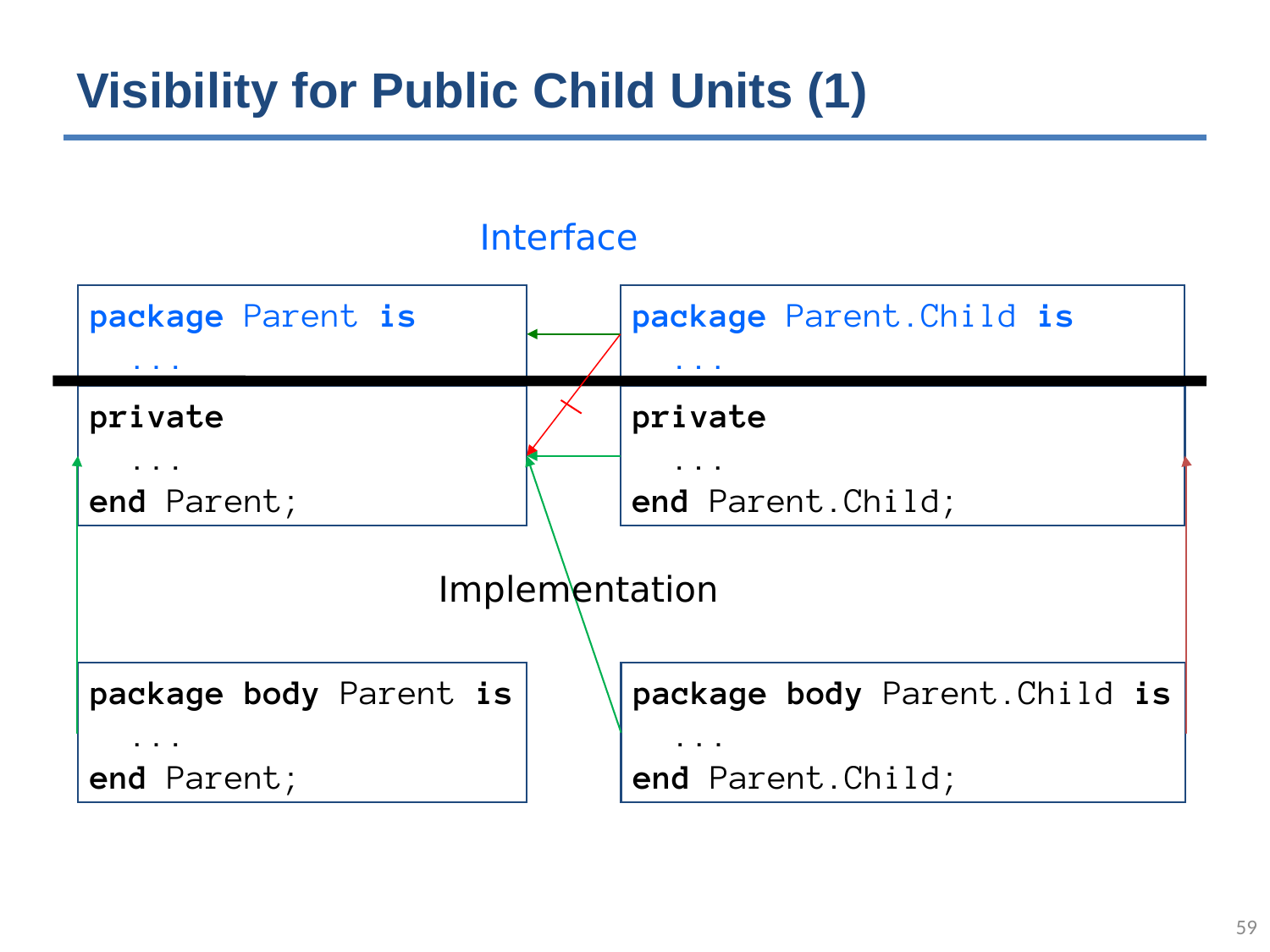

# Visibility for Public Child Units (1)
Interface
package Parent is
  ...
package Parent.Child is
  ...

private
  ...
end Parent;
private
  ...
end Parent.Child;

Implementation
package body Parent is
  ...
end Parent;
package body Parent.Child is
  ...
end Parent.Child;
59